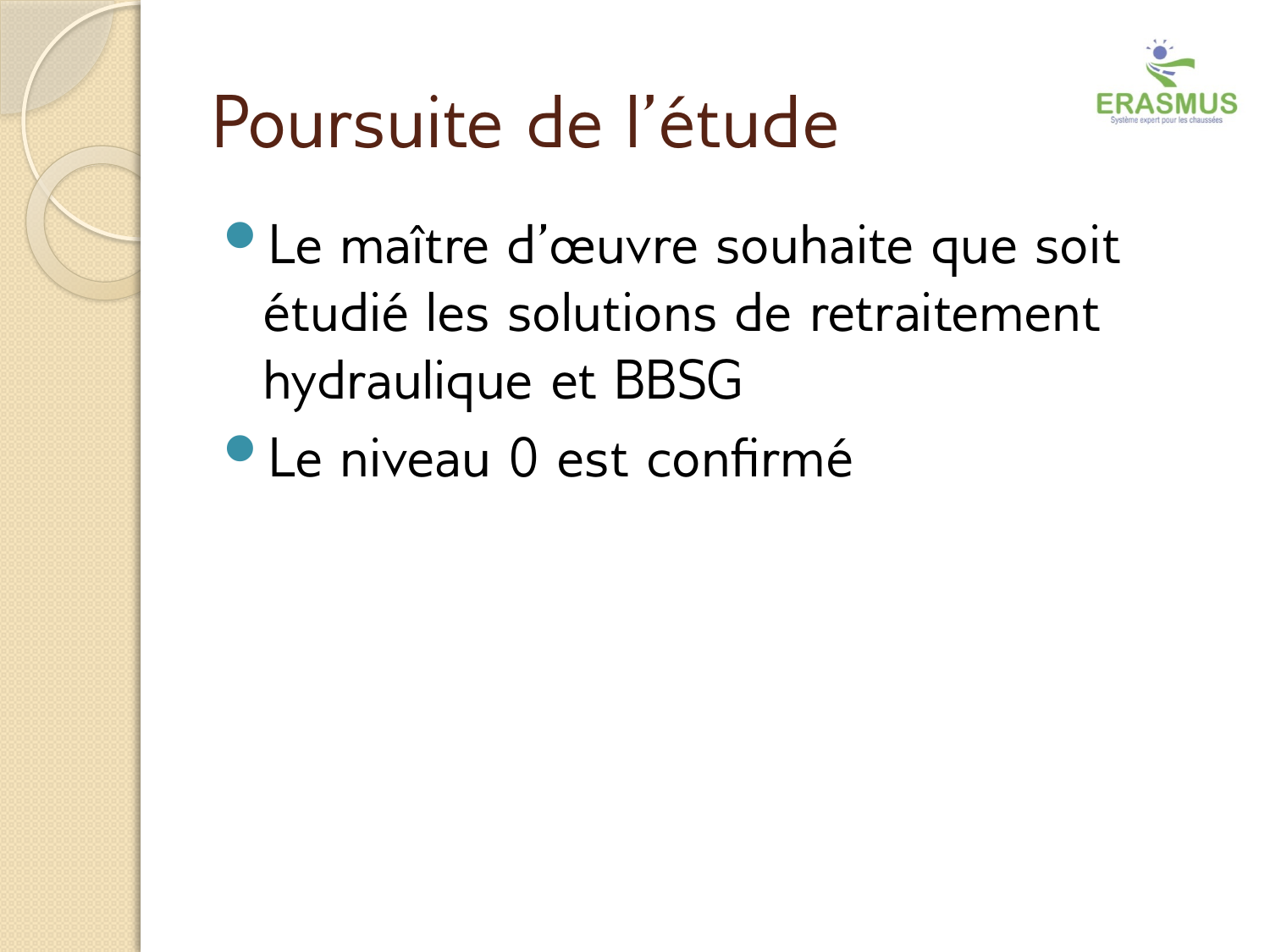

# Poursuite de l’étude
Le maître d’œuvre souhaite que soit étudié les solutions de retraitement hydraulique et BBSG
Le niveau 0 est confirmé